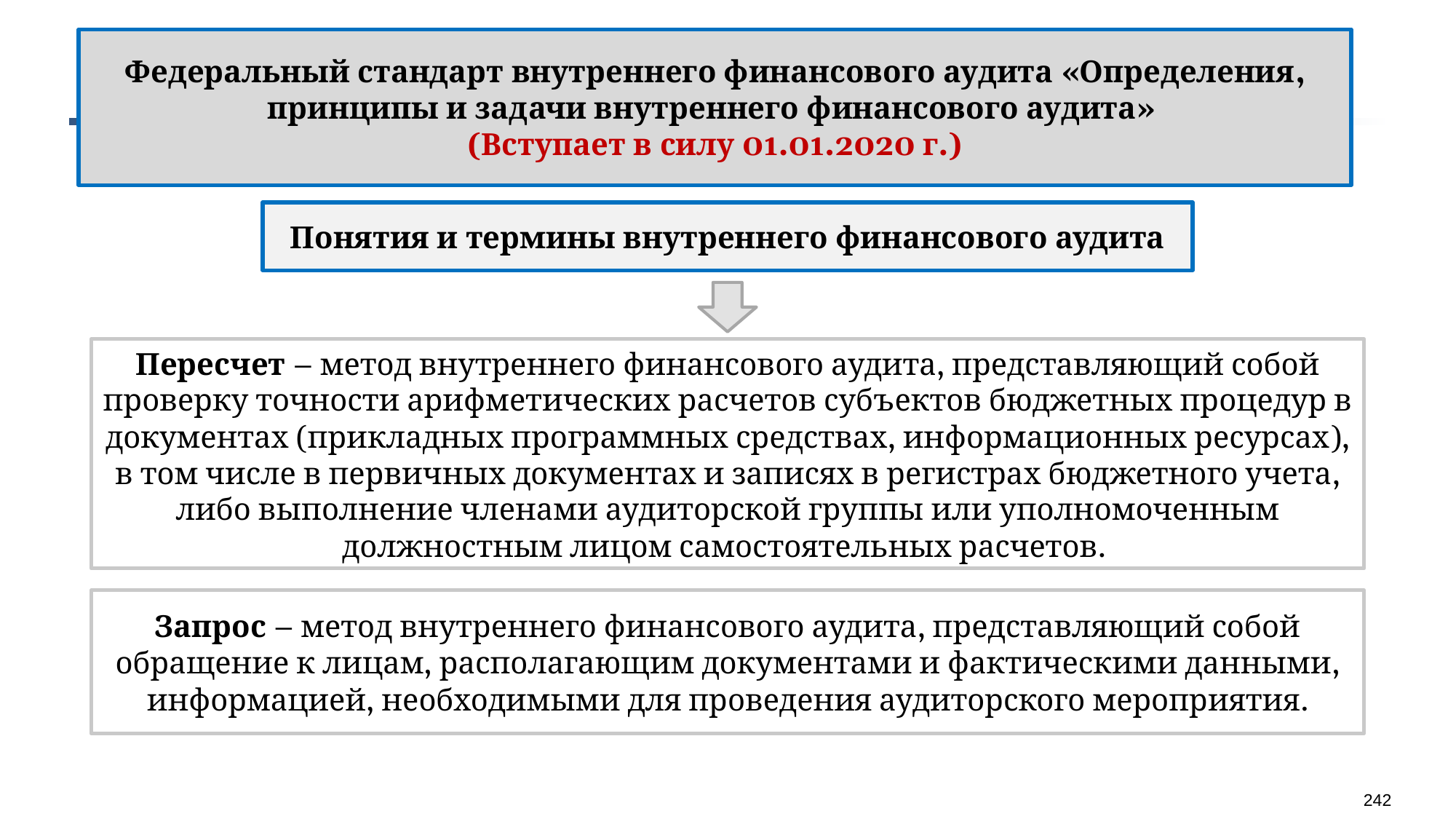

Федеральный стандарт внутреннего финансового аудита «Определения, принципы и задачи внутреннего финансового аудита»
(Вступает в силу 01.01.2020 г.)
Понятия и термины внутреннего финансового аудита

Пересчет – метод внутреннего финансового аудита, представляющий собой проверку точности арифметических расчетов субъектов бюджетных процедур в документах (прикладных программных средствах, информационных ресурсах), в том числе в первичных документах и записях в регистрах бюджетного учета, либо выполнение членами аудиторской группы или уполномоченным должностным лицом самостоятельных расчетов.
Запрос – метод внутреннего финансового аудита, представляющий собой обращение к лицам, располагающим документами и фактическими данными, информацией, необходимыми для проведения аудиторского мероприятия.